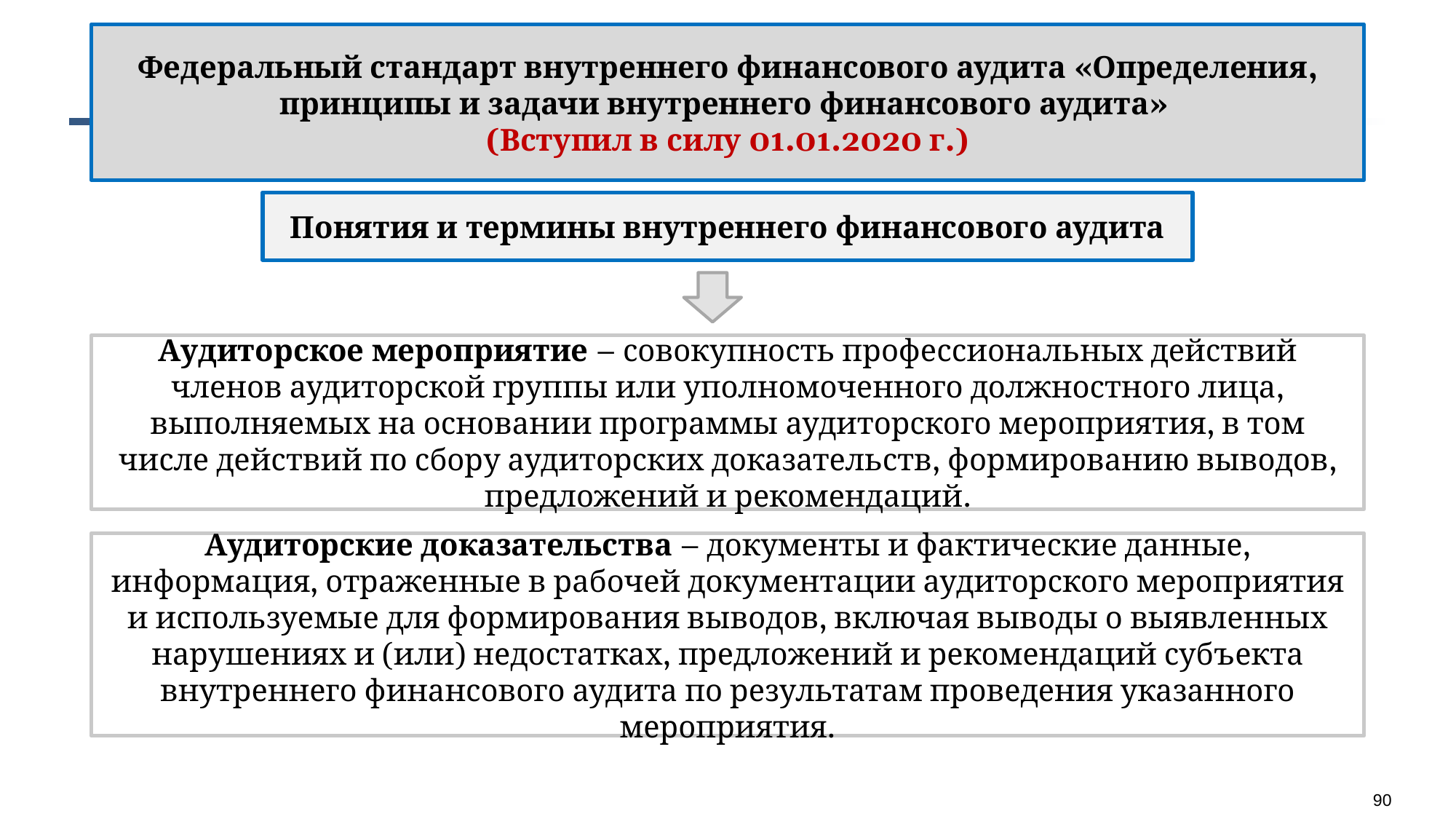

Федеральный стандарт внутреннего финансового аудита «Определения, принципы и задачи внутреннего финансового аудита»
(Вступил в силу 01.01.2020 г.)
Понятия и термины внутреннего финансового аудита

Аудиторское мероприятие – совокупность профессиональных действий членов аудиторской группы или уполномоченного должностного лица, выполняемых на основании программы аудиторского мероприятия, в том числе действий по сбору аудиторских доказательств, формированию выводов, предложений и рекомендаций.
Аудиторские доказательства – документы и фактические данные, информация, отраженные в рабочей документации аудиторского мероприятия и используемые для формирования выводов, включая выводы о выявленных нарушениях и (или) недостатках, предложений и рекомендаций субъекта внутреннего финансового аудита по результатам проведения указанного мероприятия.